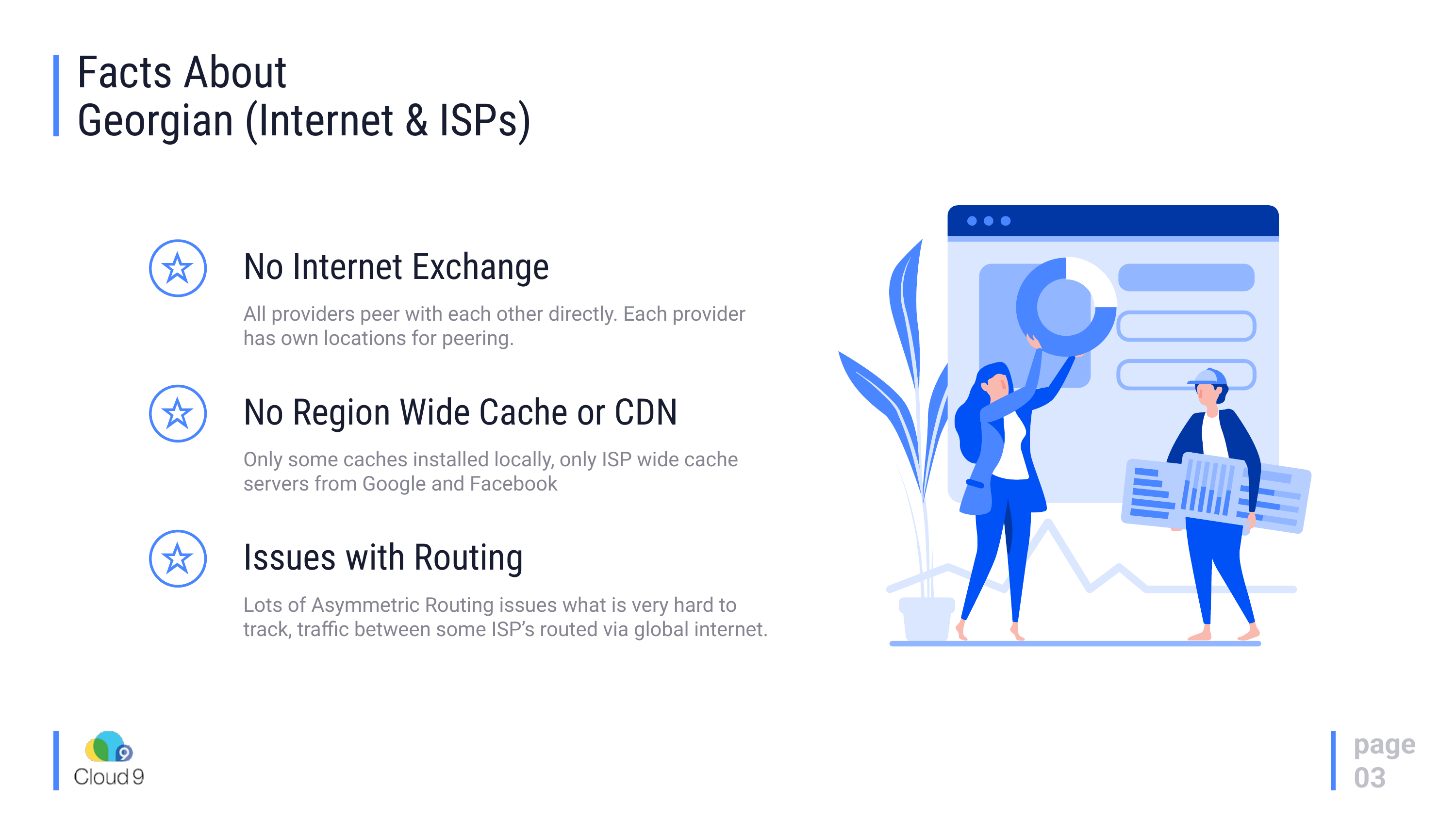

# Facts About Georgian (Internet & ISPs)

No Internet Exchange
All providers peer with each other directly. Each provider has own locations for peering.

No Region Wide Cache or CDN
Only some caches installed locally, only ISP wide cache servers from Google and Facebook

Issues with Routing
Lots of Asymmetric Routing issues what is very hard to track, traffic between some ISP’s routed via global internet.

page
03